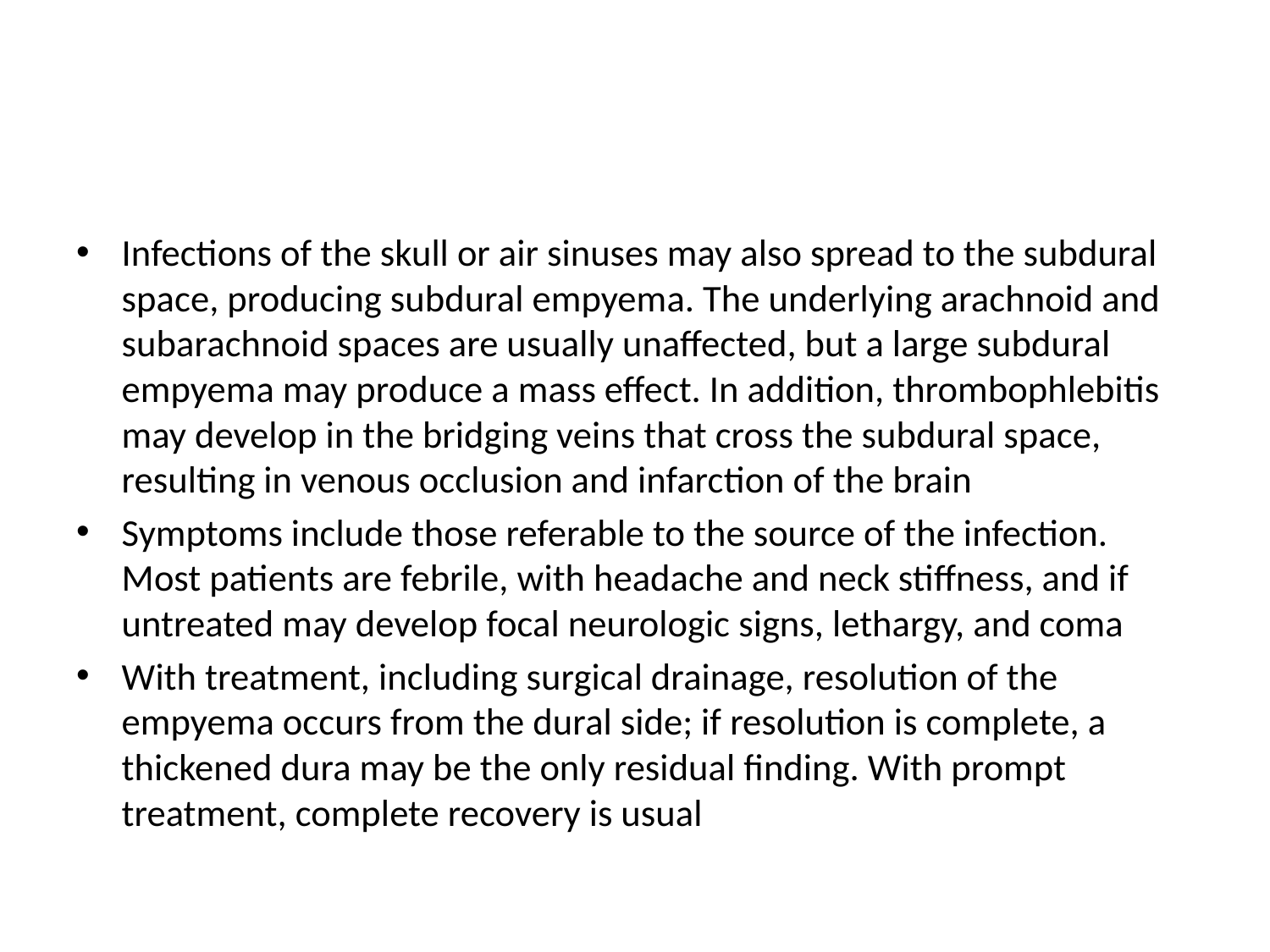

#
Infections of the skull or air sinuses may also spread to the subdural space, producing subdural empyema. The underlying arachnoid and subarachnoid spaces are usually unaffected, but a large subdural empyema may produce a mass effect. In addition, thrombophlebitis may develop in the bridging veins that cross the subdural space, resulting in venous occlusion and infarction of the brain
Symptoms include those referable to the source of the infection. Most patients are febrile, with headache and neck stiffness, and if untreated may develop focal neurologic signs, lethargy, and coma
With treatment, including surgical drainage, resolution of the empyema occurs from the dural side; if resolution is complete, a thickened dura may be the only residual finding. With prompt treatment, complete recovery is usual